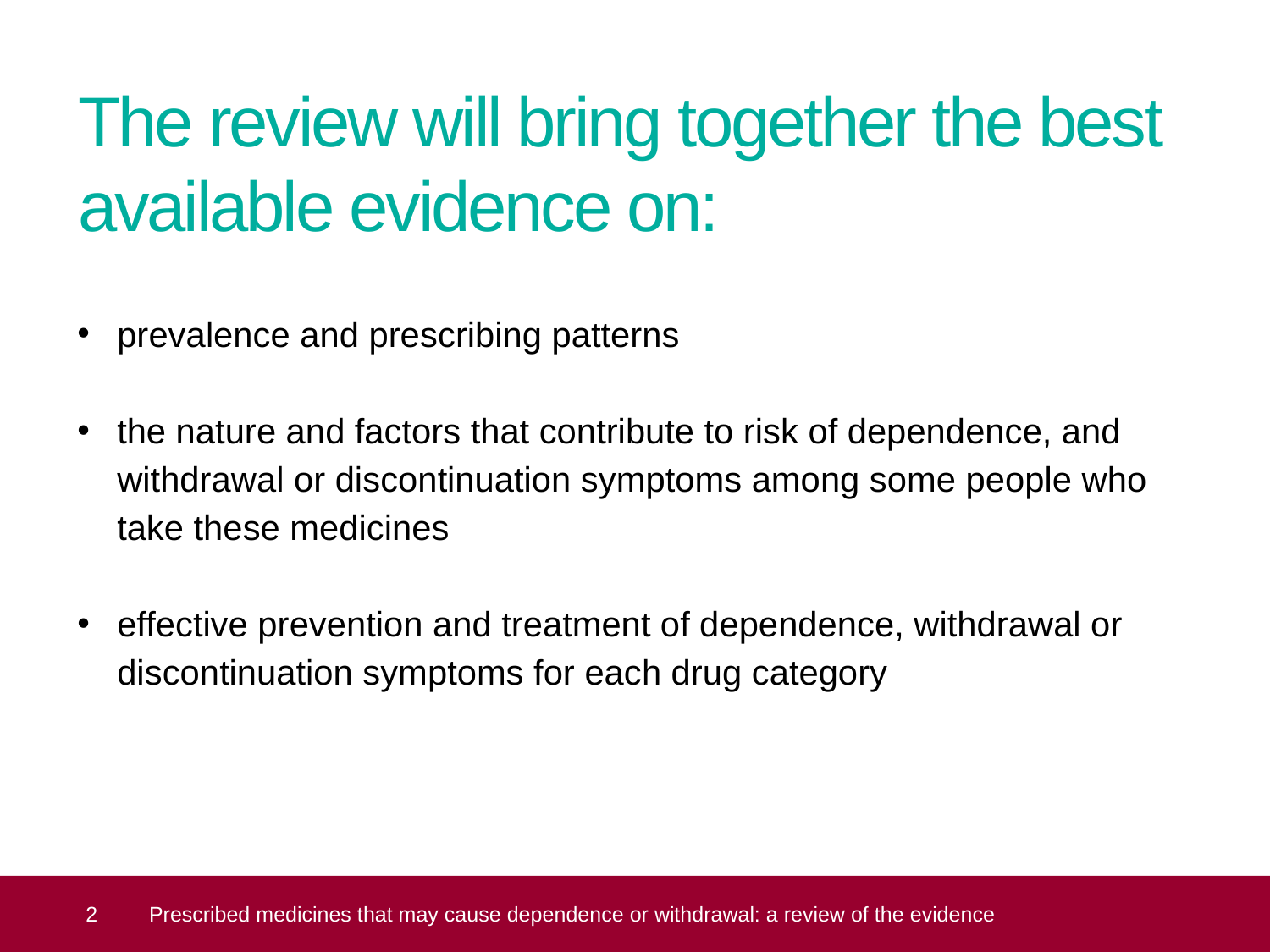

# The review will bring together the best available evidence on:
prevalence and prescribing patterns

the nature and factors that contribute to risk of dependence, and  withdrawal or discontinuation symptoms among some people who take these medicines

effective prevention and treatment of dependence, withdrawal or discontinuation symptoms for each drug category

  2
Prescribed medicines that may cause dependence or withdrawal: a review of the evidence